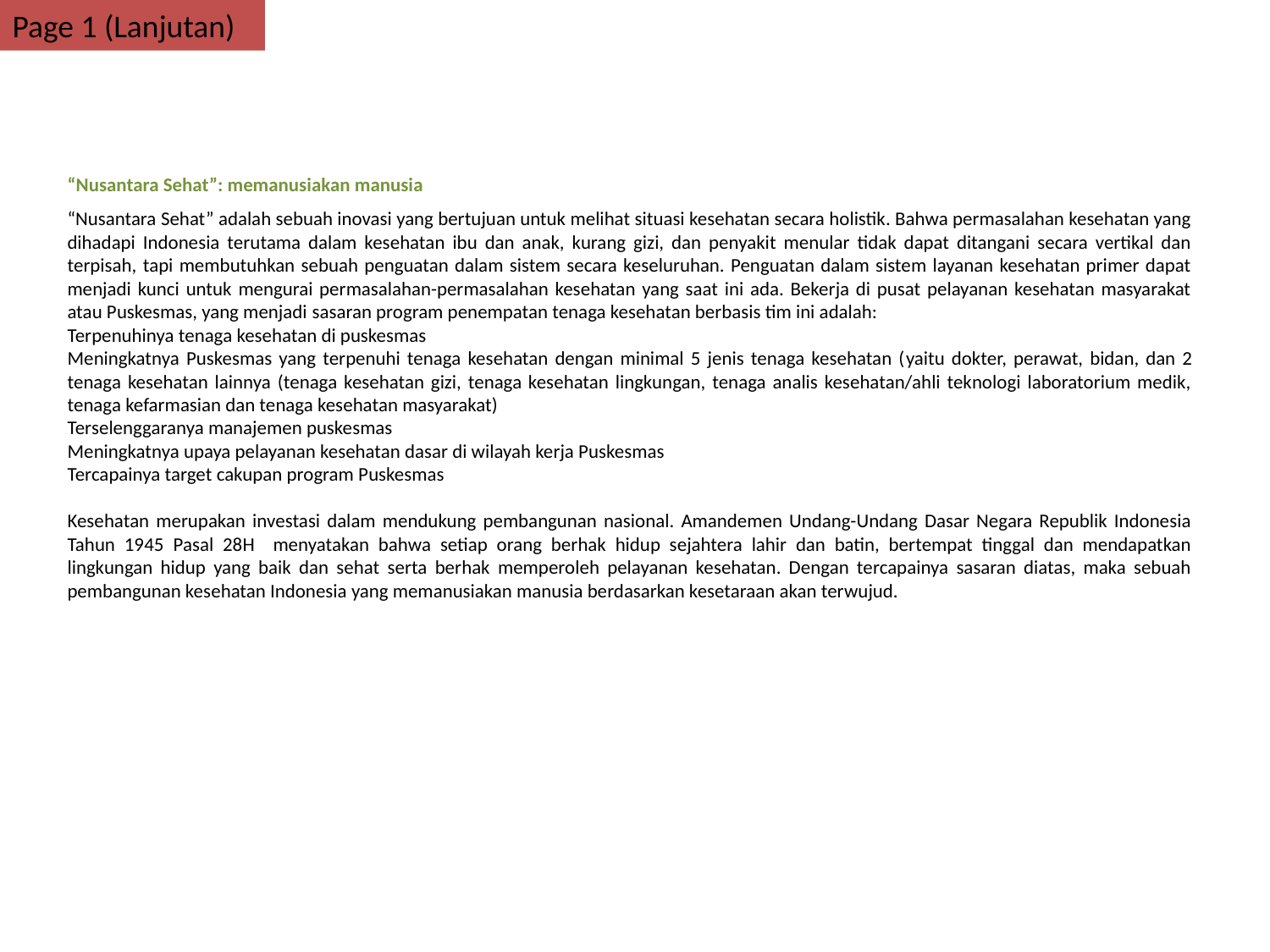

Page 1 (Lanjutan)

“Nusantara Sehat”: memanusiakan manusia
“Nusantara Sehat” adalah sebuah inovasi yang bertujuan untuk melihat situasi kesehatan secara holistik. Bahwa permasalahan kesehatan yang dihadapi Indonesia terutama dalam kesehatan ibu dan anak, kurang gizi, dan penyakit menular tidak dapat ditangani secara vertikal dan terpisah, tapi membutuhkan sebuah penguatan dalam sistem secara keseluruhan. Penguatan dalam sistem layanan kesehatan primer dapat menjadi kunci untuk mengurai permasalahan-permasalahan kesehatan yang saat ini ada. Bekerja di pusat pelayanan kesehatan masyarakat atau Puskesmas, yang menjadi sasaran program penempatan tenaga kesehatan berbasis tim ini adalah:
Terpenuhinya tenaga kesehatan di puskesmas
Meningkatnya Puskesmas yang terpenuhi tenaga kesehatan dengan minimal 5 jenis tenaga kesehatan (yaitu dokter, perawat, bidan, dan 2 tenaga kesehatan lainnya (tenaga kesehatan gizi, tenaga kesehatan lingkungan, tenaga analis kesehatan/ahli teknologi laboratorium medik, tenaga kefarmasian dan tenaga kesehatan masyarakat)
Terselenggaranya manajemen puskesmas
Meningkatnya upaya pelayanan kesehatan dasar di wilayah kerja Puskesmas
Tercapainya target cakupan program Puskesmas

Kesehatan merupakan investasi dalam mendukung pembangunan nasional. Amandemen Undang-Undang Dasar Negara Republik Indonesia Tahun 1945 Pasal 28H  menyatakan bahwa setiap orang berhak hidup sejahtera lahir dan batin, bertempat tinggal dan mendapatkan lingkungan hidup yang baik dan sehat serta berhak memperoleh pelayanan kesehatan. Dengan tercapainya sasaran diatas, maka sebuah pembangunan kesehatan Indonesia yang memanusiakan manusia berdasarkan kesetaraan akan terwujud.